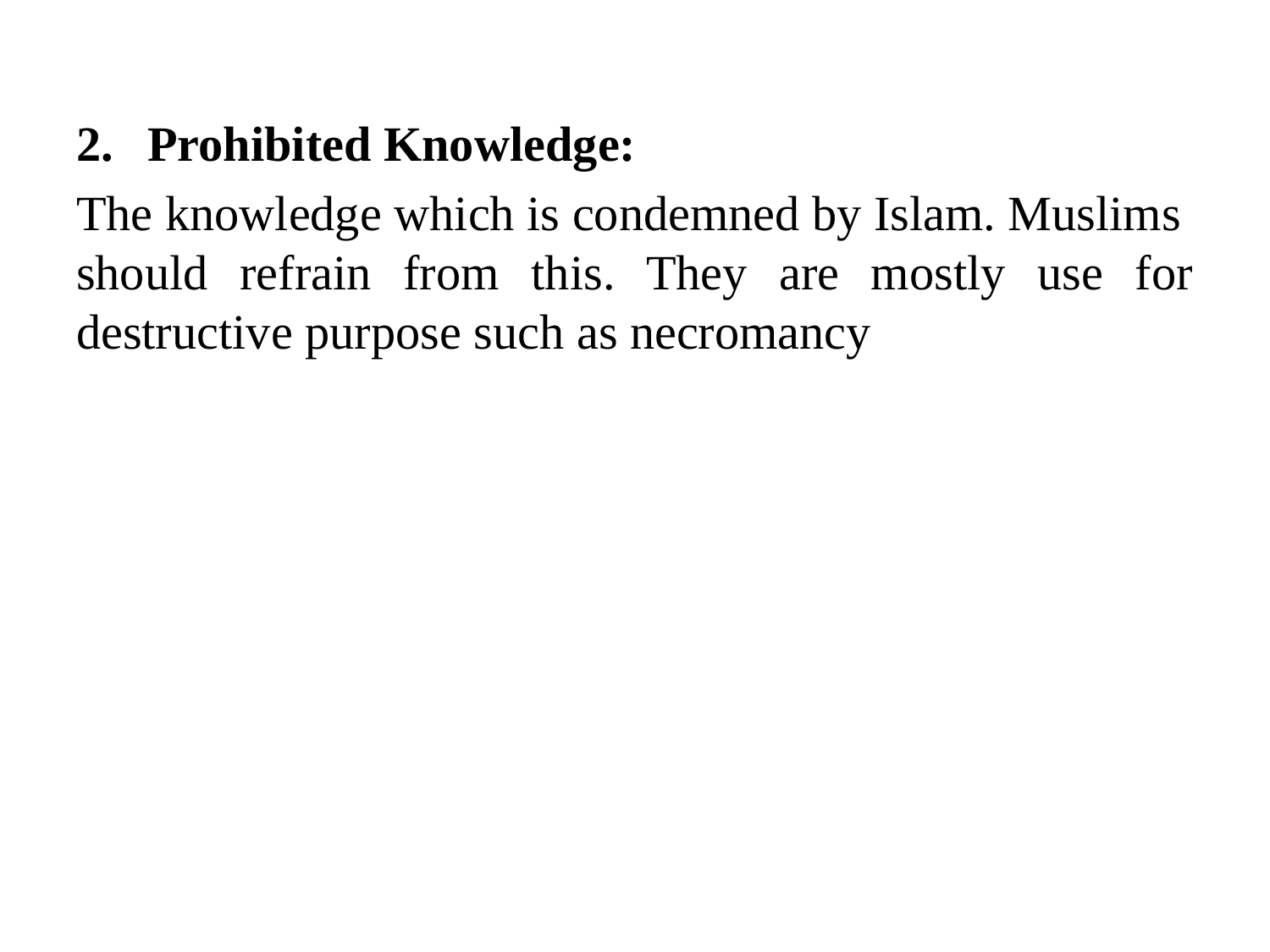

Prohibited Knowledge:
The knowledge which is condemned by Islam. Muslims  should refrain from this. They are mostly use for destructive purpose such as necromancy